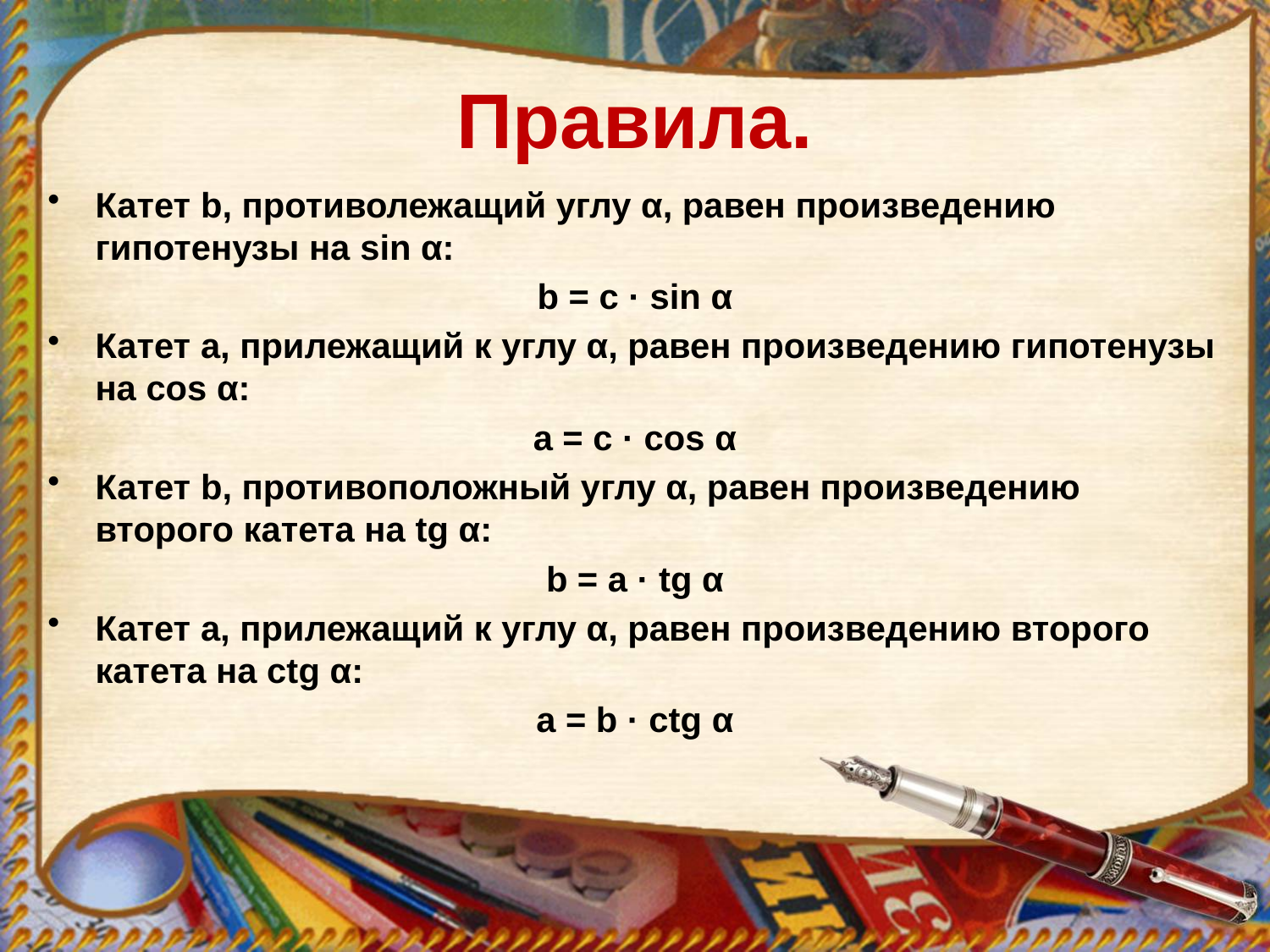

# Правила.
Катет b, противолежащий углу α, равен произведению гипотенузы на sin α:
b = c · sin α
Катет a, прилежащий к углу α, равен произведению гипотенузы на cos α:
a = c · cos α
Катет b, противоположный углу α, равен произведению второго катета на tg α:
b = a · tg α
Катет a, прилежащий к углу α, равен произведению второго катета на ctg α:
a = b · ctg α